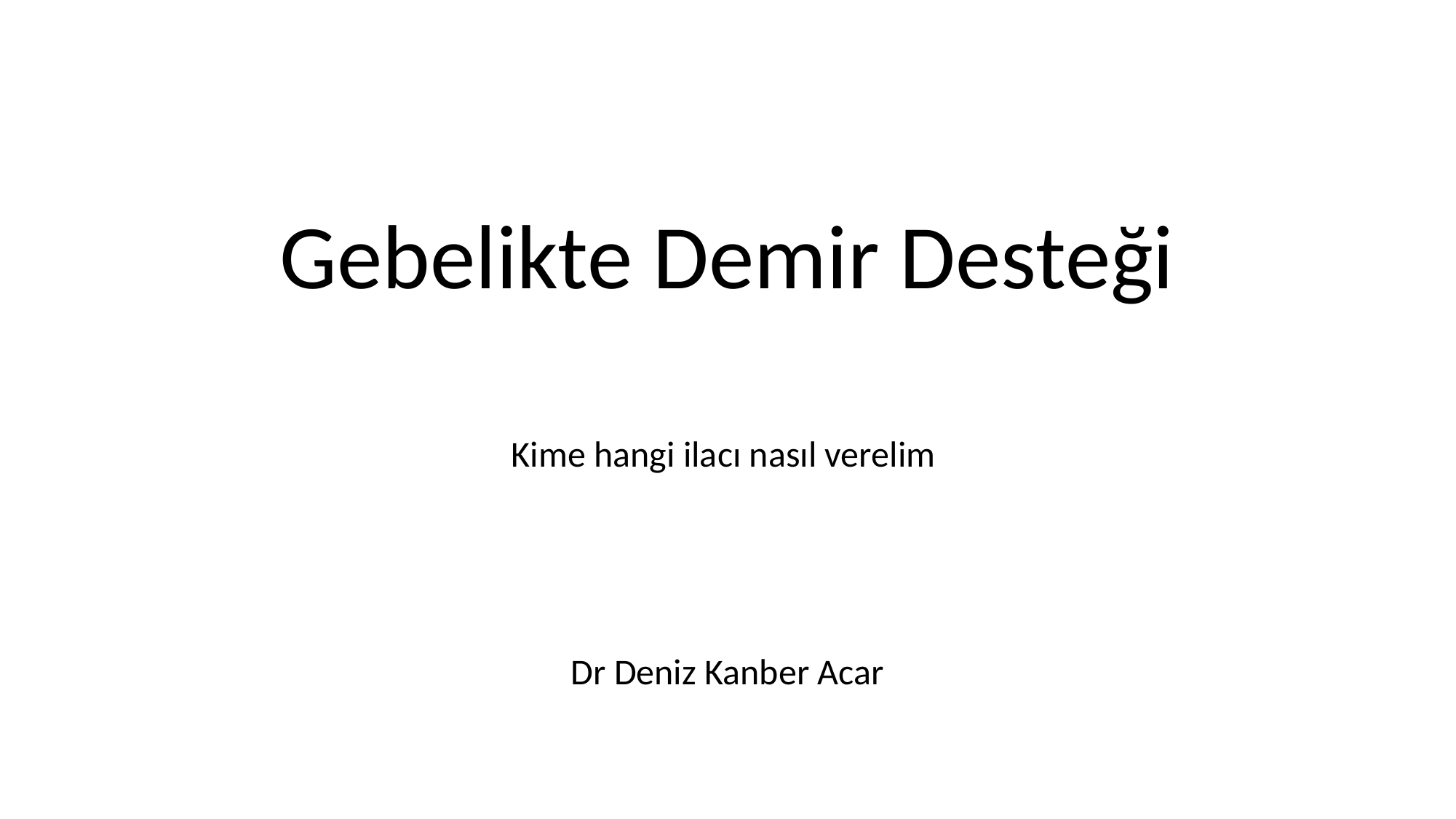

# Gebelikte Demir Desteği
Kime hangi ilacı nasıl verelim

Dr Deniz Kanber Acar